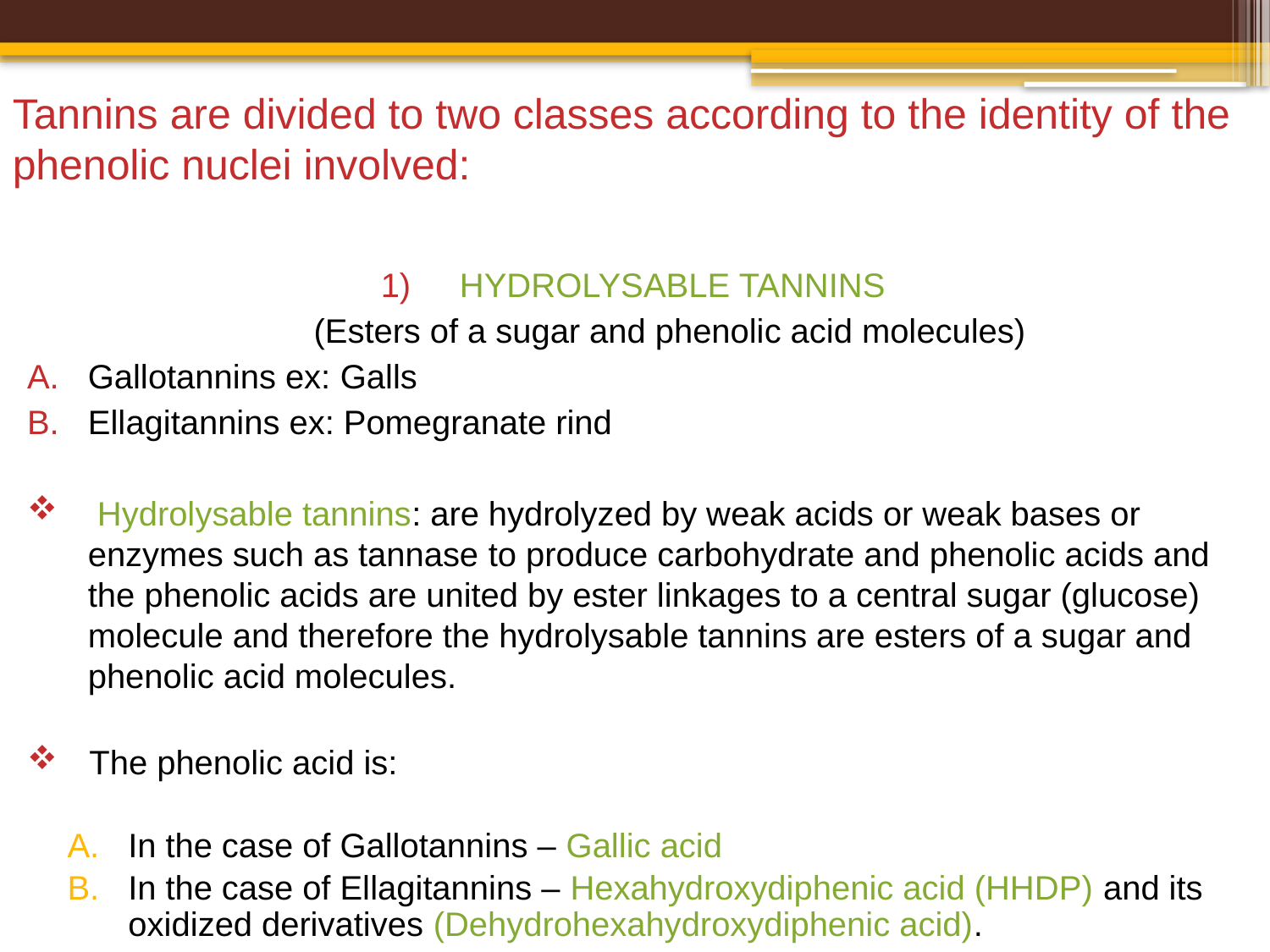

# Tannins are divided to two classes according to the identity of the phenolic nuclei involved:

HYDROLYSABLE TANNINS
      (Esters of a sugar and phenolic acid molecules)
Gallotannins ex: Galls
Ellagitannins ex: Pomegranate rind

 Hydrolysable tannins: are hydrolyzed by weak acids or weak bases or  enzymes such as tannase to produce carbohydrate and phenolic acids and the phenolic acids are united by ester linkages to a central sugar (glucose) molecule and therefore the hydrolysable tannins are esters of a sugar and phenolic acid molecules.

   The phenolic acid is:

In the case of Gallotannins – Gallic acid
In the case of Ellagitannins – Hexahydroxydiphenic acid (HHDP) and its oxidized derivatives (Dehydrohexahydroxydiphenic acid).